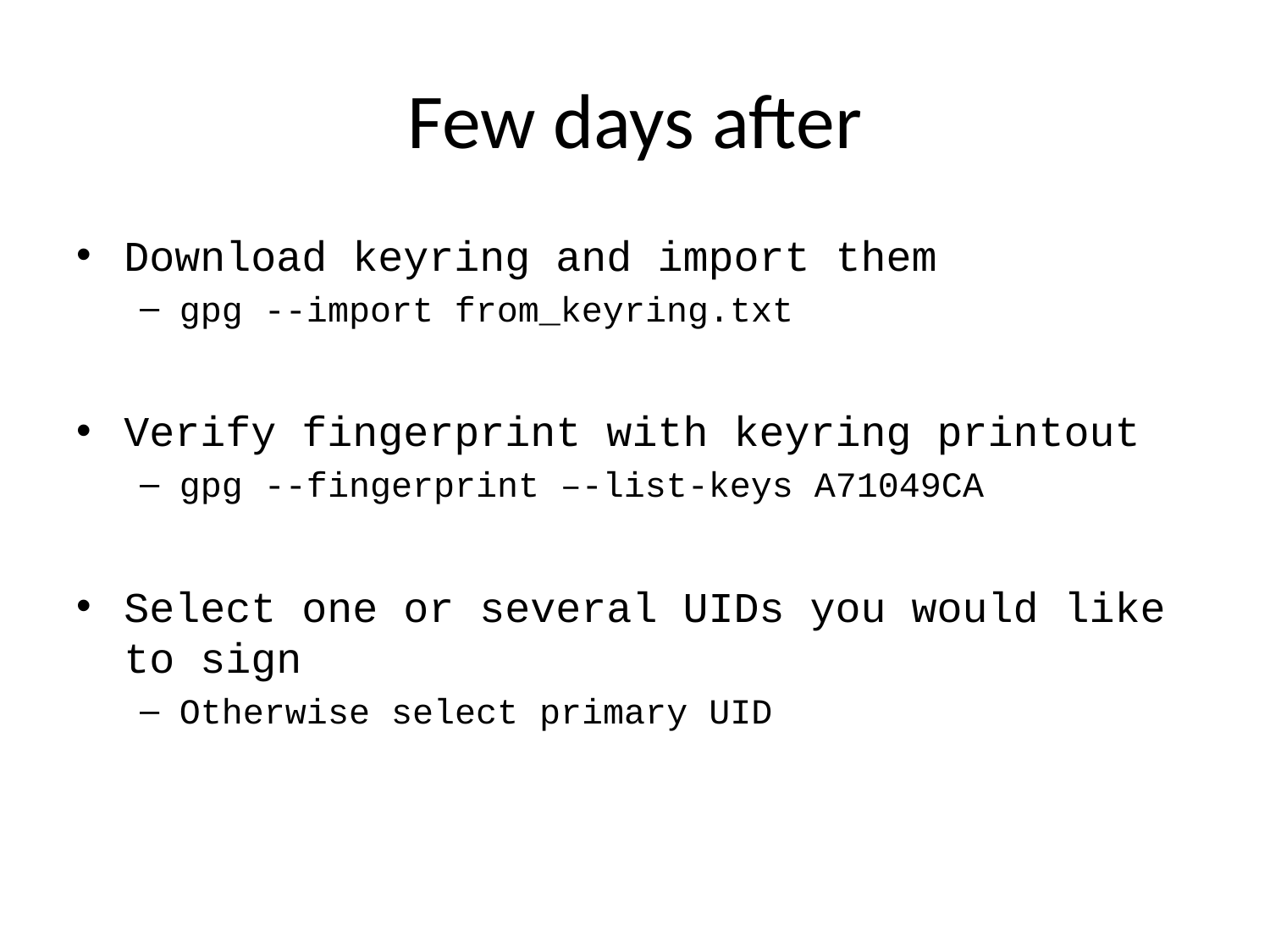

# Few days after
Download keyring and import them
gpg --import from_keyring.txt

Verify fingerprint with keyring printout
gpg --fingerprint –-list-keys A71049CA

Select one or several UIDs you would like to sign
Otherwise select primary UID